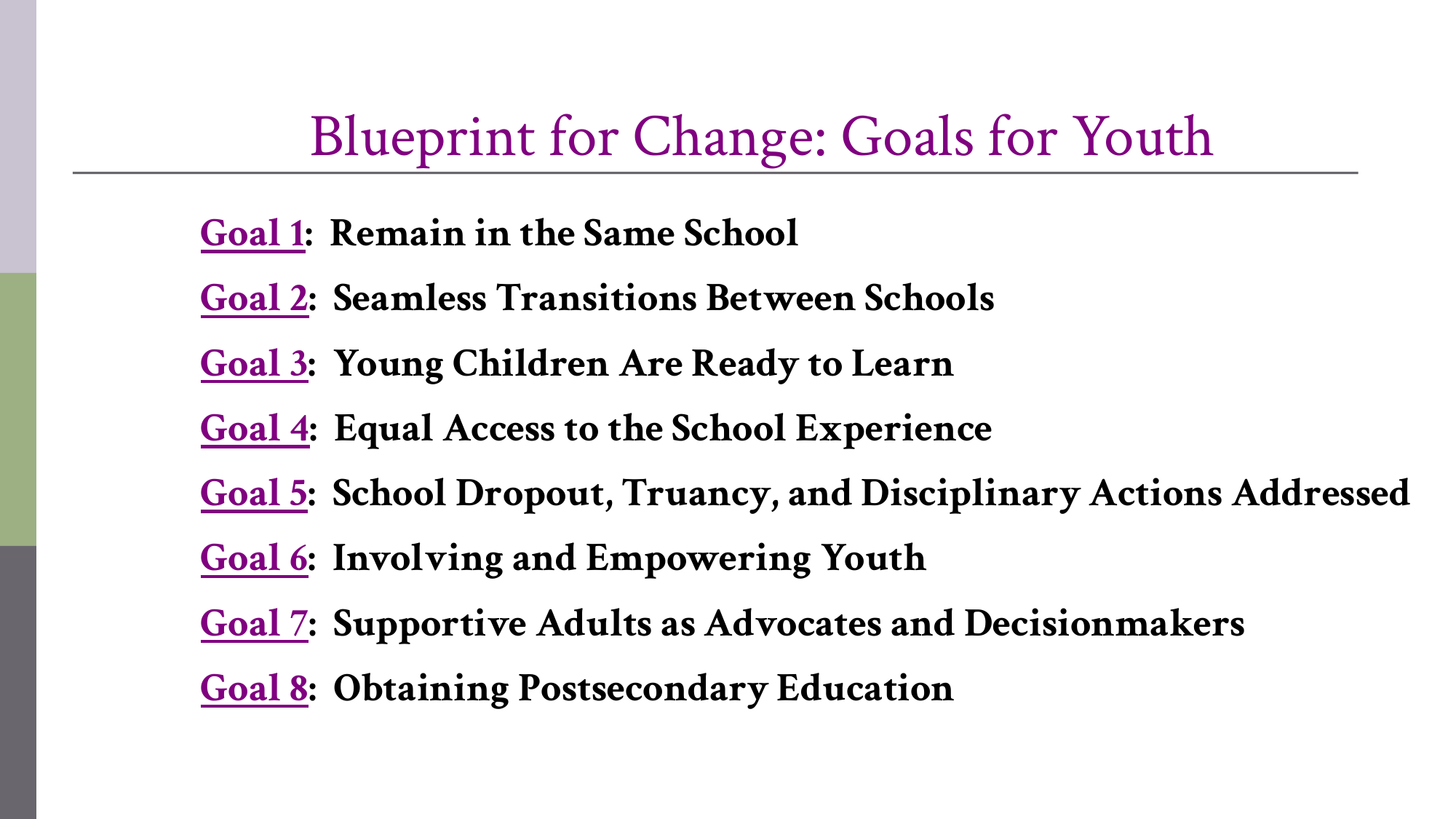

Blueprint for Change: Goals for Youth
Goal 1:  Remain in the Same School
Goal 2:  Seamless Transitions Between Schools
Goal 3:  Young Children Are Ready to Learn
Goal 4:  Equal Access to the School Experience
Goal 5:  School Dropout, Truancy, and Disciplinary Actions Addressed
Goal 6:  Involving and Empowering Youth
Goal 7:  Supportive Adults as Advocates and Decisionmakers
Goal 8:  Obtaining Postsecondary Education